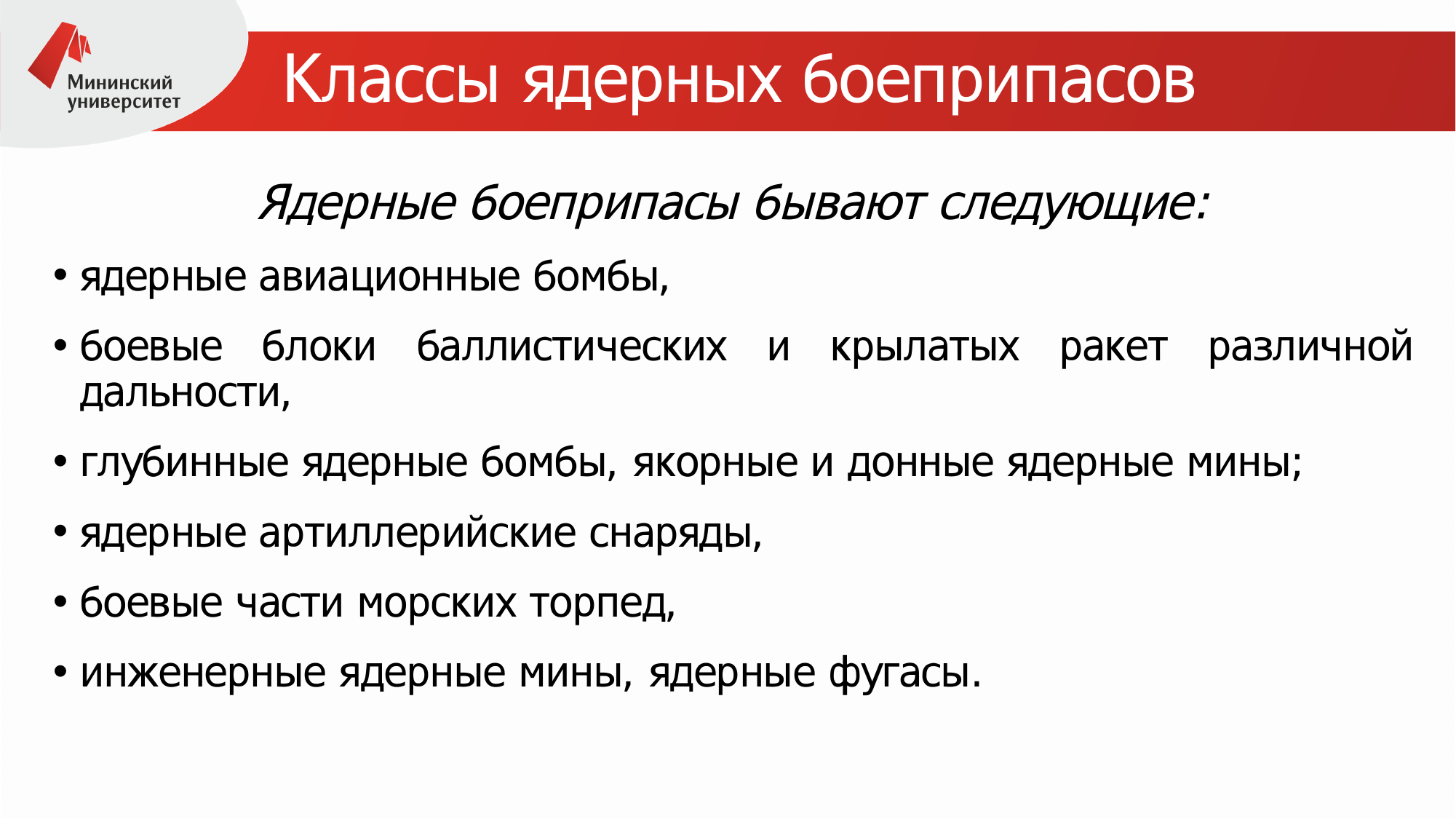

# Классы ядерных боеприпасов
Ядерные боеприпасы бывают следующие:
ядерные авиационные бомбы,
боевые блоки баллистических и крылатых ракет различной дальности,
глубинные ядерные бомбы, якорные и донные ядерные мины;
ядерные артиллерийские снаряды,
боевые части морских торпед,
инженерные ядерные мины, ядерные фугасы.